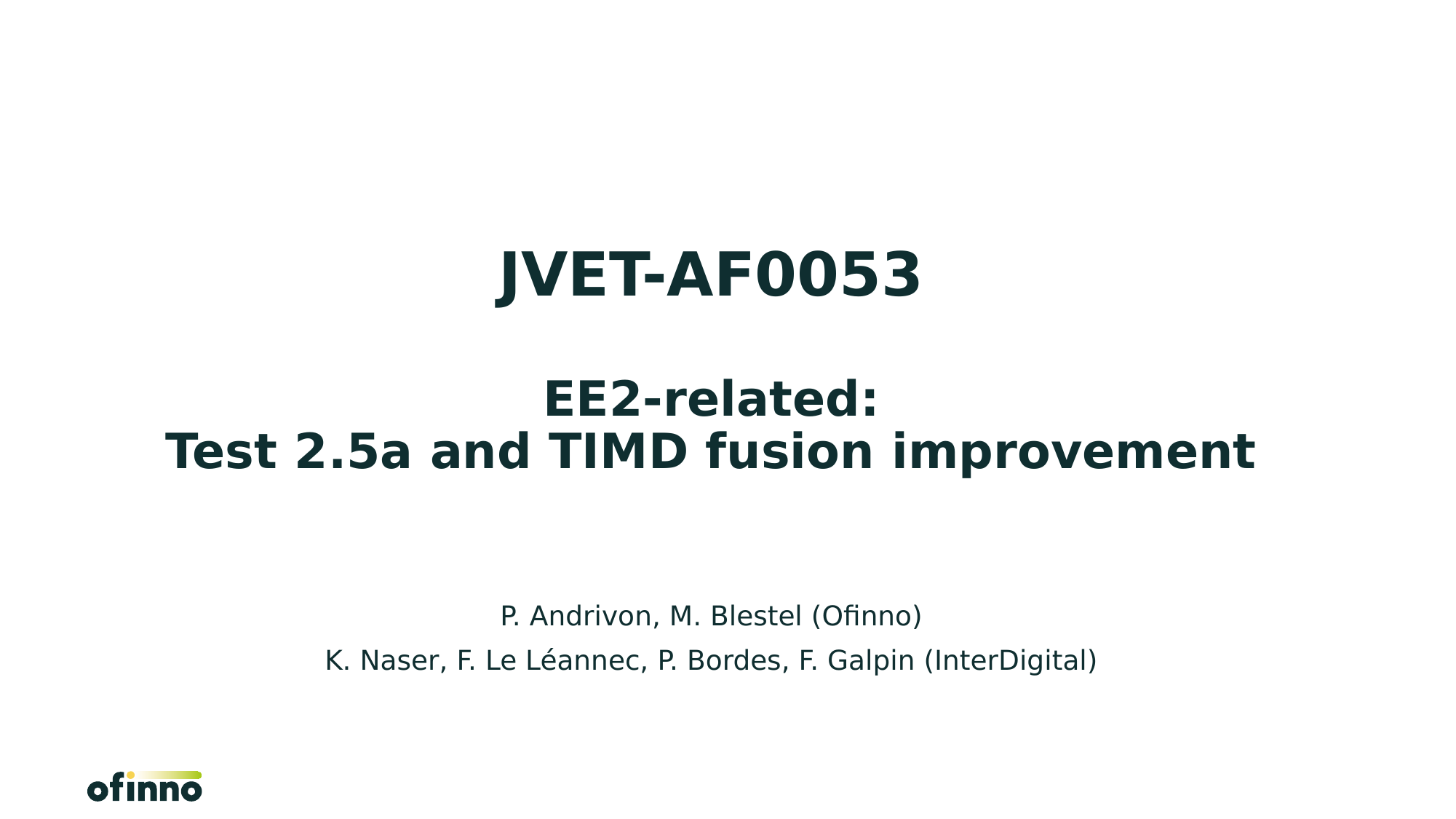

# JVET-AF0053 EE2-related: Test 2.5a and TIMD fusion improvement
P. Andrivon, M. Blestel (Ofinno)
K. Naser, F. Le Léannec, P. Bordes, F. Galpin (InterDigital)

JVET-AF0053
1